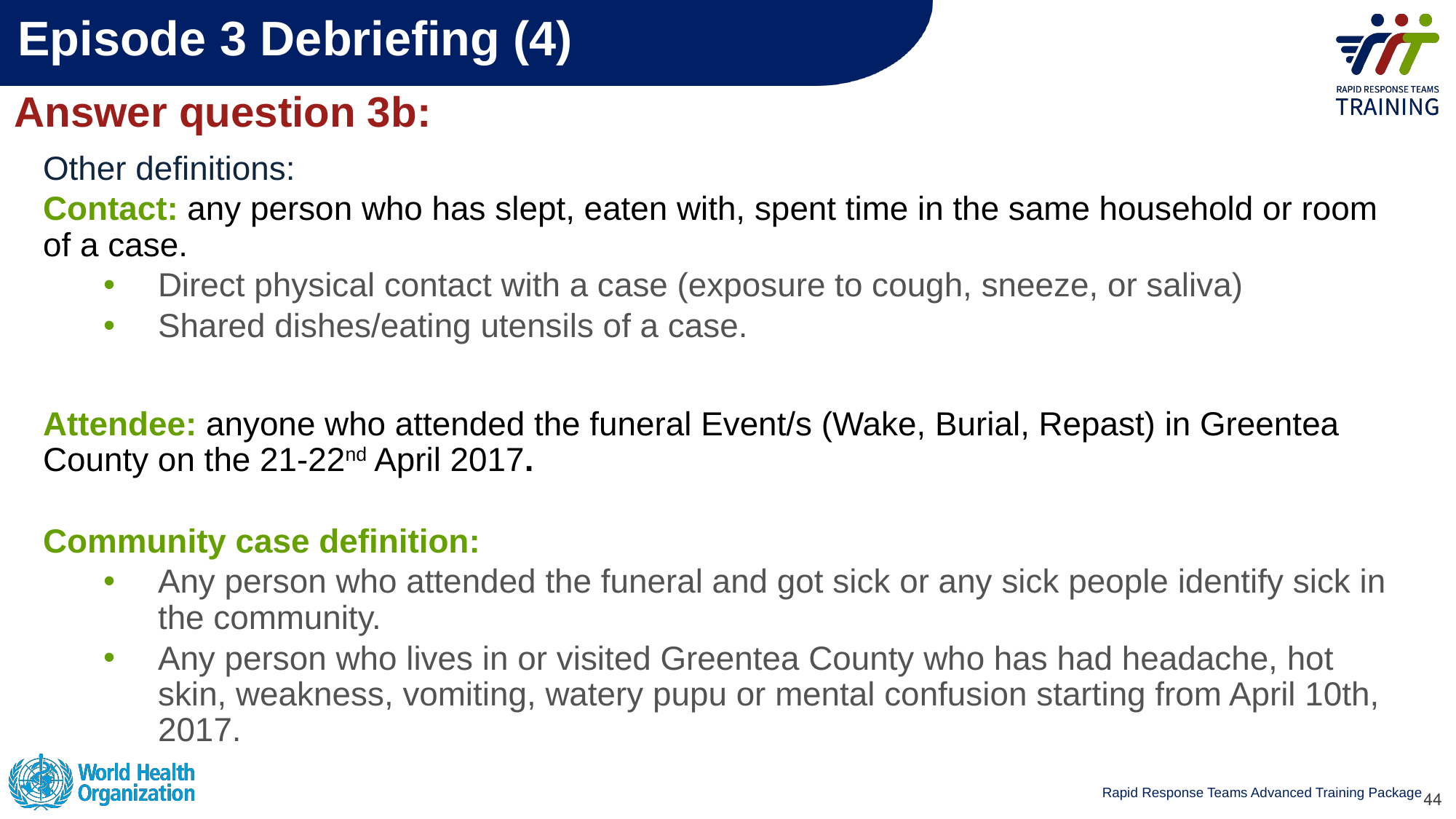

Episode 3 Debriefing (4)
Answer question 3b:
Other definitions:
Contact: any person who has slept, eaten with, spent time in the same household or room of a case.
Direct physical contact with a case (exposure to cough, sneeze, or saliva)
Shared dishes/eating utensils of a case.

Attendee: anyone who attended the funeral Event/s (Wake, Burial, Repast) in Greentea County on the 21-22nd April 2017.

Community case definition:
Any person who attended the funeral and got sick or any sick people identify sick in the community.
Any person who lives in or visited Greentea County who has had headache, hot skin, weakness, vomiting, watery pupu or mental confusion starting from April 10th, 2017.